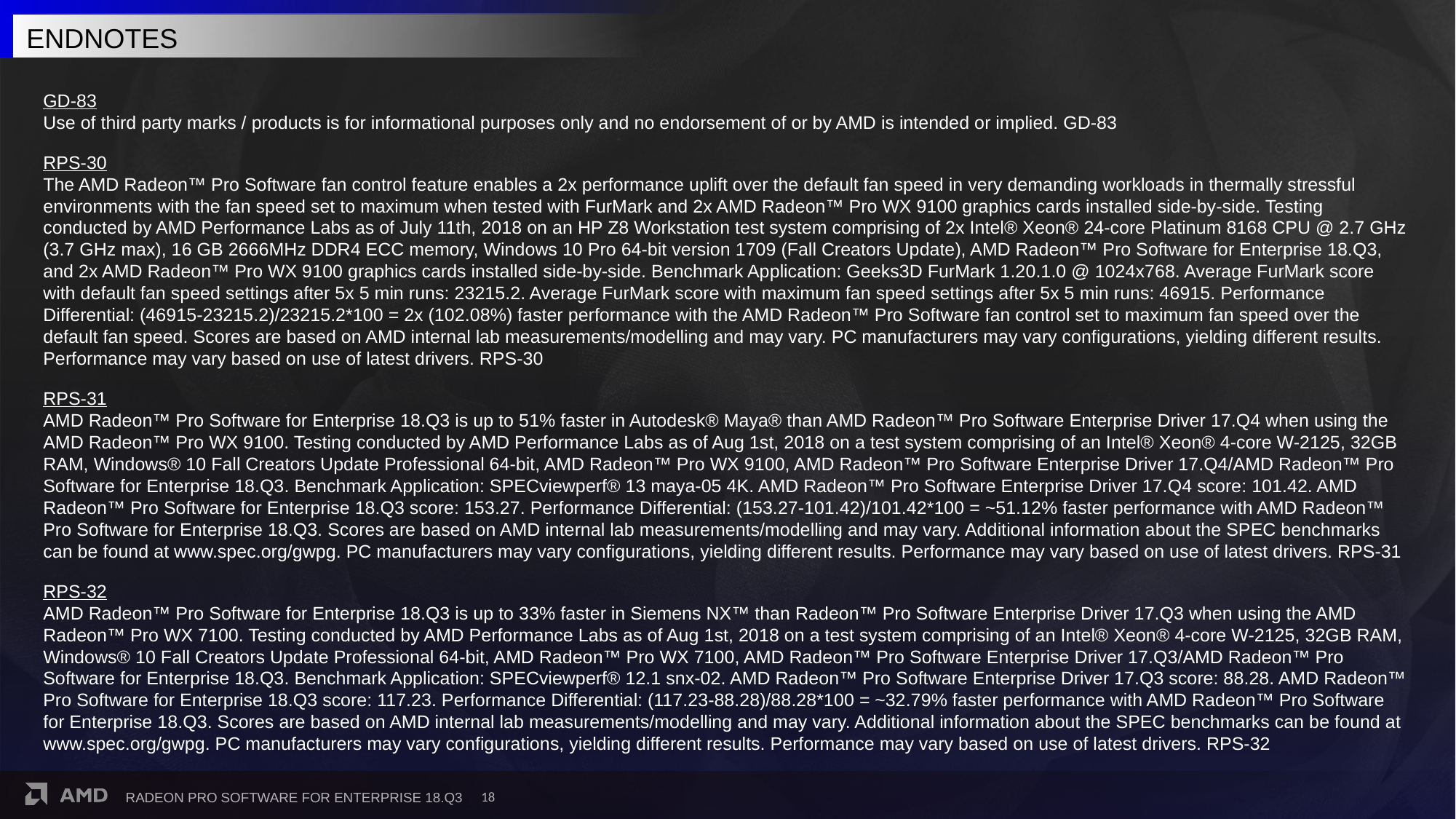

ENDNOTES
GD-83
Use of third party marks / products is for informational purposes only and no endorsement of or by AMD is intended or implied. GD-83
RPS-30
The AMD Radeon™ Pro Software fan control feature enables a 2x performance uplift over the default fan speed in very demanding workloads in thermally stressful environments with the fan speed set to maximum when tested with FurMark and 2x AMD Radeon™ Pro WX 9100 graphics cards installed side-by-side. Testing conducted by AMD Performance Labs as of July 11th, 2018 on an HP Z8 Workstation test system comprising of 2x Intel® Xeon® 24-core Platinum 8168 CPU @ 2.7 GHz (3.7 GHz max), 16 GB 2666MHz DDR4 ECC memory, Windows 10 Pro 64-bit version 1709 (Fall Creators Update), AMD Radeon™ Pro Software for Enterprise 18.Q3, and 2x AMD Radeon™ Pro WX 9100 graphics cards installed side-by-side. Benchmark Application: Geeks3D FurMark 1.20.1.0 @ 1024x768. Average FurMark score with default fan speed settings after 5x 5 min runs: 23215.2. Average FurMark score with maximum fan speed settings after 5x 5 min runs: 46915. Performance Differential: (46915-23215.2)/23215.2*100 = 2x (102.08%) faster performance with the AMD Radeon™ Pro Software fan control set to maximum fan speed over the default fan speed. Scores are based on AMD internal lab measurements/modelling and may vary. PC manufacturers may vary configurations, yielding different results. Performance may vary based on use of latest drivers. RPS-30
RPS-31
AMD Radeon™ Pro Software for Enterprise 18.Q3 is up to 51% faster in Autodesk® Maya® than AMD Radeon™ Pro Software Enterprise Driver 17.Q4 when using the AMD Radeon™ Pro WX 9100. Testing conducted by AMD Performance Labs as of Aug 1st, 2018 on a test system comprising of an Intel® Xeon® 4-core W-2125, 32GB RAM, Windows® 10 Fall Creators Update Professional 64-bit, AMD Radeon™ Pro WX 9100, AMD Radeon™ Pro Software Enterprise Driver 17.Q4/AMD Radeon™ Pro Software for Enterprise 18.Q3. Benchmark Application: SPECviewperf® 13 maya-05 4K. AMD Radeon™ Pro Software Enterprise Driver 17.Q4 score: 101.42. AMD Radeon™ Pro Software for Enterprise 18.Q3 score: 153.27. Performance Differential: (153.27-101.42)/101.42*100 = ~51.12% faster performance with AMD Radeon™ Pro Software for Enterprise 18.Q3. Scores are based on AMD internal lab measurements/modelling and may vary. Additional information about the SPEC benchmarks can be found at www.spec.org/gwpg. PC manufacturers may vary configurations, yielding different results. Performance may vary based on use of latest drivers. RPS-31
RPS-32
AMD Radeon™ Pro Software for Enterprise 18.Q3 is up to 33% faster in Siemens NX™ than Radeon™ Pro Software Enterprise Driver 17.Q3 when using the AMD Radeon™ Pro WX 7100. Testing conducted by AMD Performance Labs as of Aug 1st, 2018 on a test system comprising of an Intel® Xeon® 4-core W-2125, 32GB RAM, Windows® 10 Fall Creators Update Professional 64-bit, AMD Radeon™ Pro WX 7100, AMD Radeon™ Pro Software Enterprise Driver 17.Q3/AMD Radeon™ Pro Software for Enterprise 18.Q3. Benchmark Application: SPECviewperf® 12.1 snx-02. AMD Radeon™ Pro Software Enterprise Driver 17.Q3 score: 88.28. AMD Radeon™ Pro Software for Enterprise 18.Q3 score: 117.23. Performance Differential: (117.23-88.28)/88.28*100 = ~32.79% faster performance with AMD Radeon™ Pro Software for Enterprise 18.Q3. Scores are based on AMD internal lab measurements/modelling and may vary. Additional information about the SPEC benchmarks can be found at www.spec.org/gwpg. PC manufacturers may vary configurations, yielding different results. Performance may vary based on use of latest drivers. RPS-32